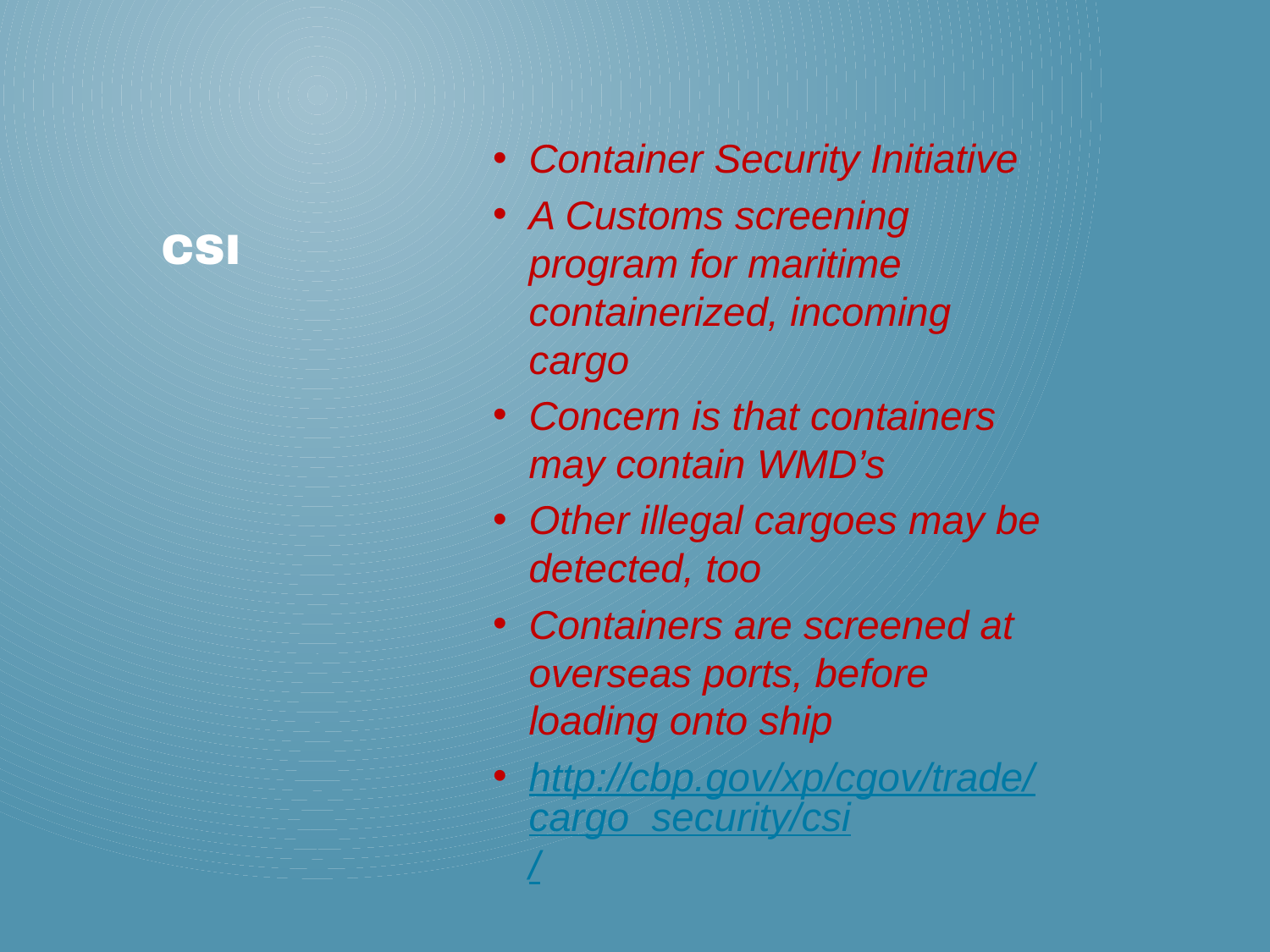

Container Security Initiative
A Customs screening program for maritime containerized, incoming cargo
Concern is that containers may contain WMD’s
Other illegal cargoes may be detected, too
Containers are screened at overseas ports, before loading onto ship
http://cbp.gov/xp/cgov/trade/cargo_security/csi/

# CSI